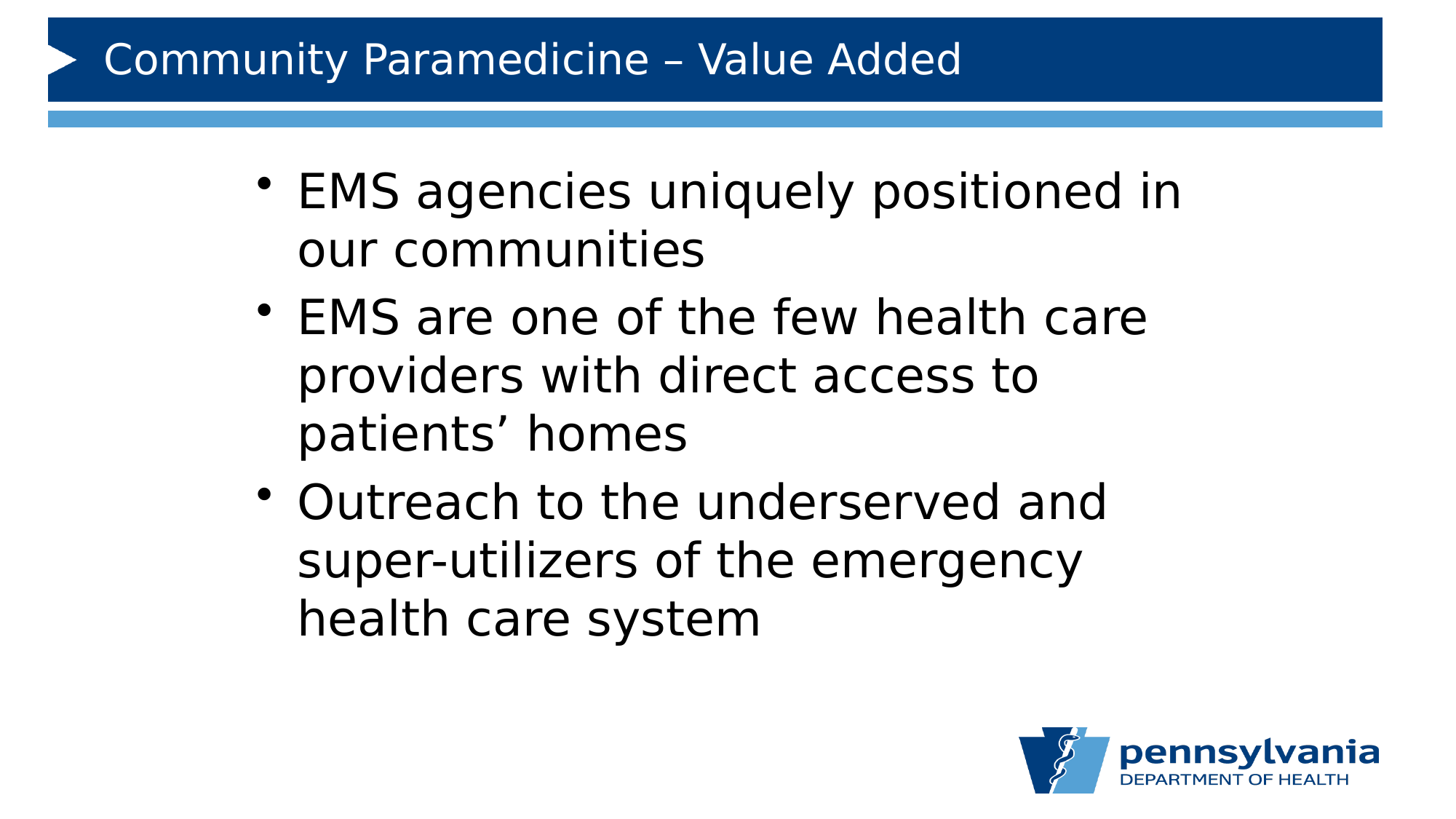

# Community Paramedicine – Value Added
EMS agencies uniquely positioned in our communities
EMS are one of the few health care providers with direct access to patients’ homes
Outreach to the underserved and super-utilizers of the emergency health care system